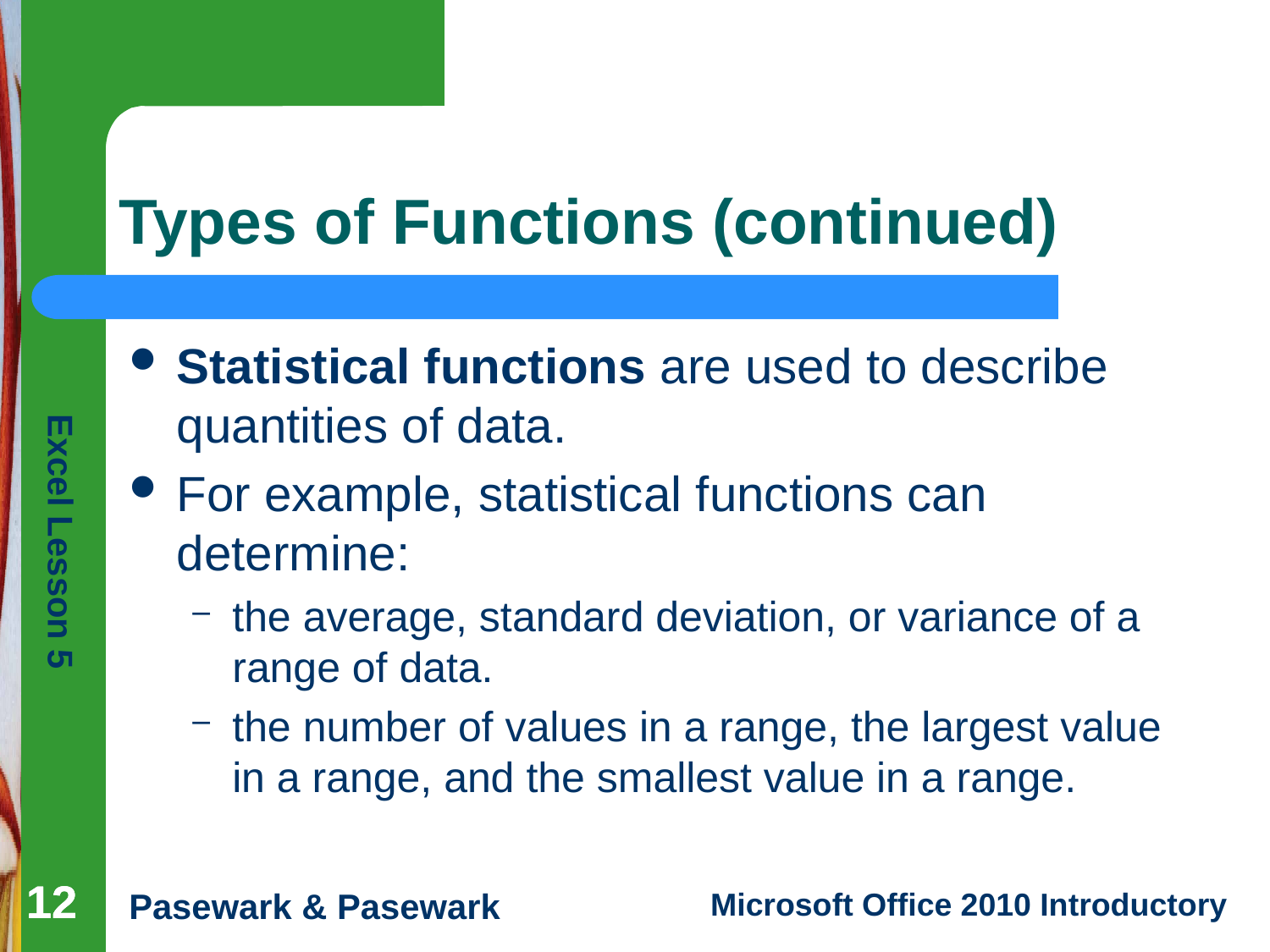

# Types of Functions (continued)
Statistical functions are used to describe quantities of data.
For example, statistical functions can determine:
the average, standard deviation, or variance of a range of data.
the number of values in a range, the largest value in a range, and the smallest value in a range.
12
12
12